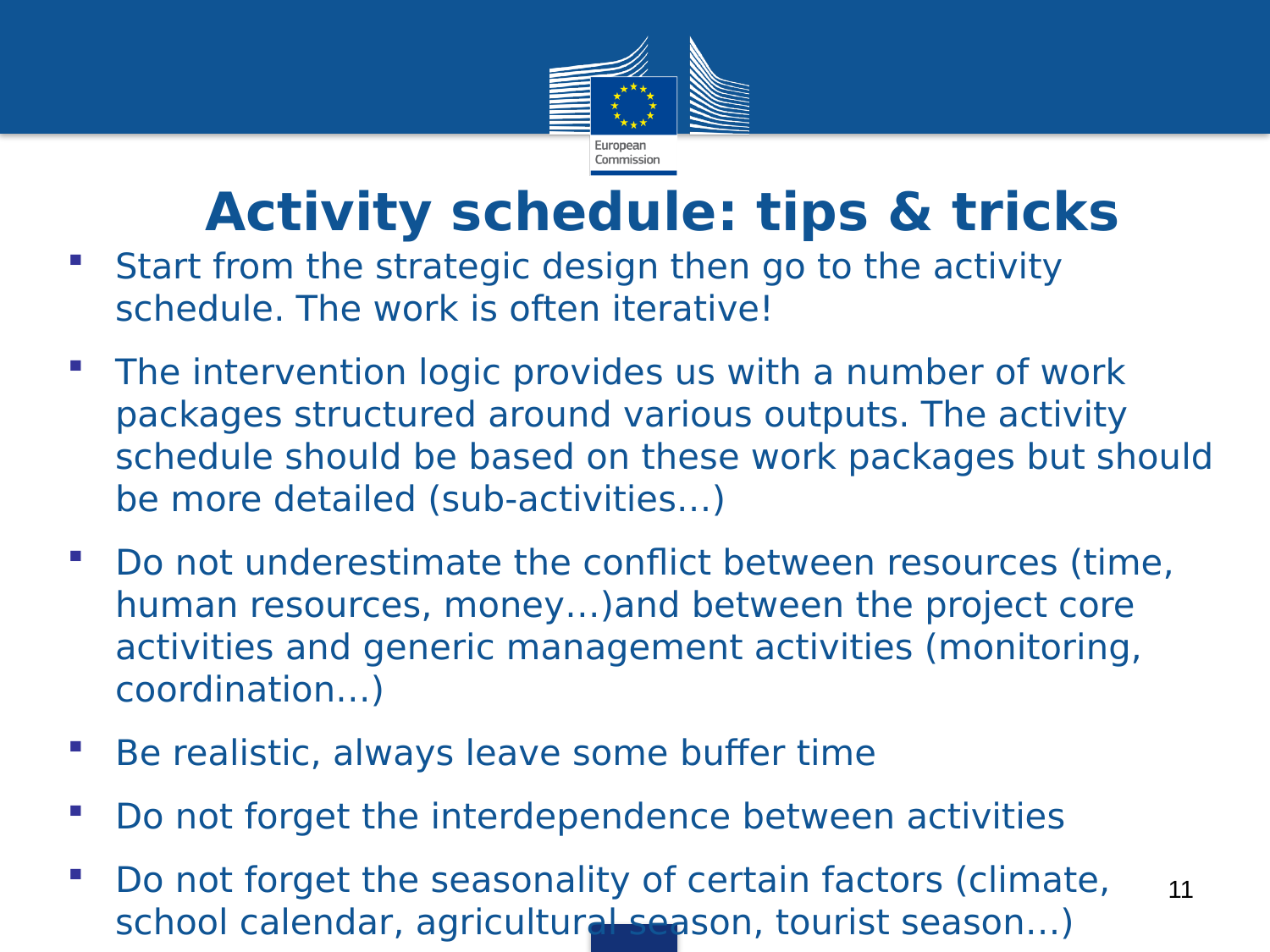

Activity schedule: tips & tricks
Start from the strategic design then go to the activity schedule. The work is often iterative!
The intervention logic provides us with a number of work packages structured around various outputs. The activity schedule should be based on these work packages but should be more detailed (sub-activities…)
Do not underestimate the conflict between resources (time, human resources, money…)and between the project core activities and generic management activities (monitoring, coordination…)
Be realistic, always leave some buffer time
Do not forget the interdependence between activities
Do not forget the seasonality of certain factors (climate, school calendar, agricultural season, tourist season…)

11